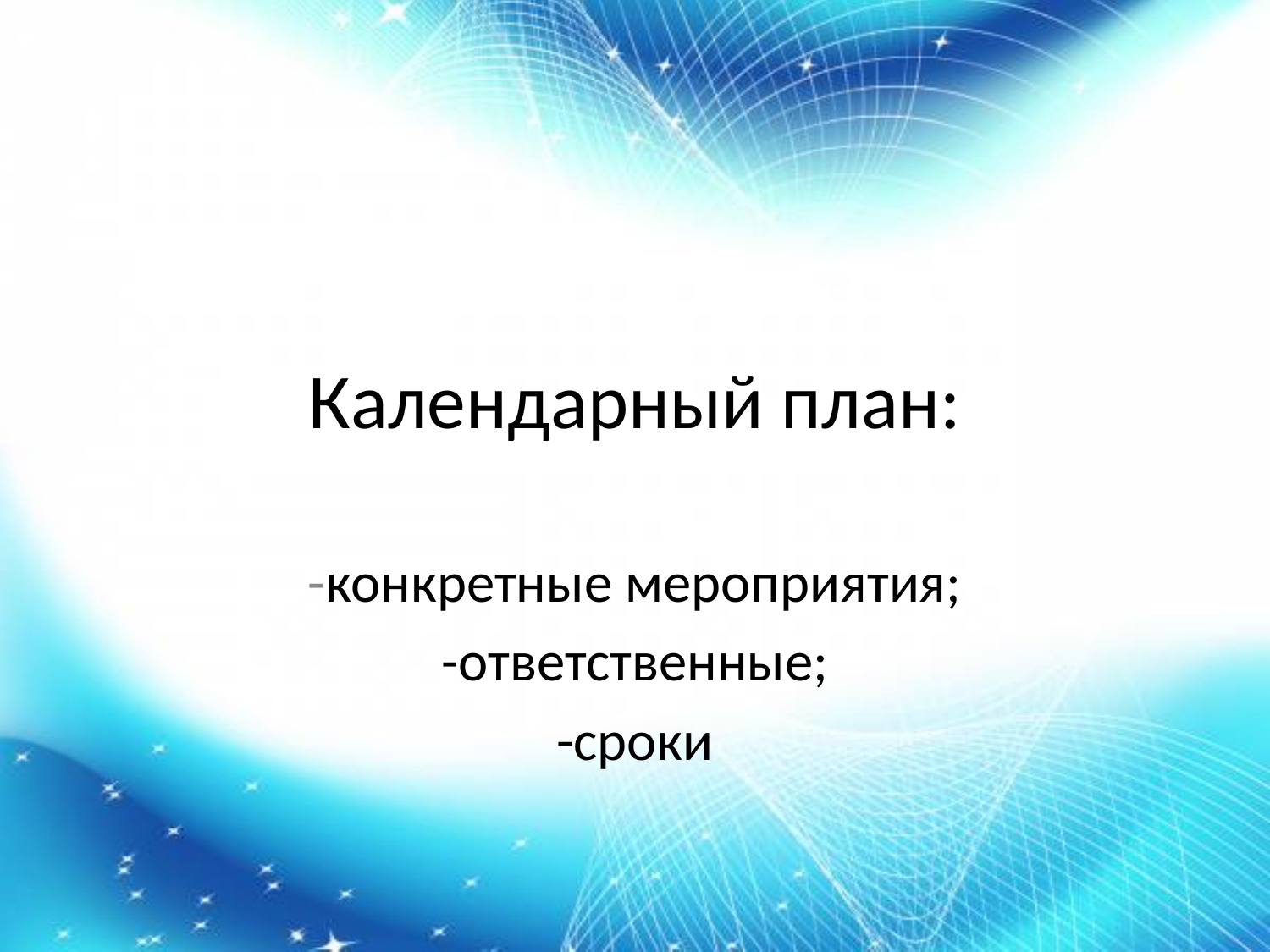

# Календарный план:
-конкретные мероприятия;
-ответственные;
-сроки